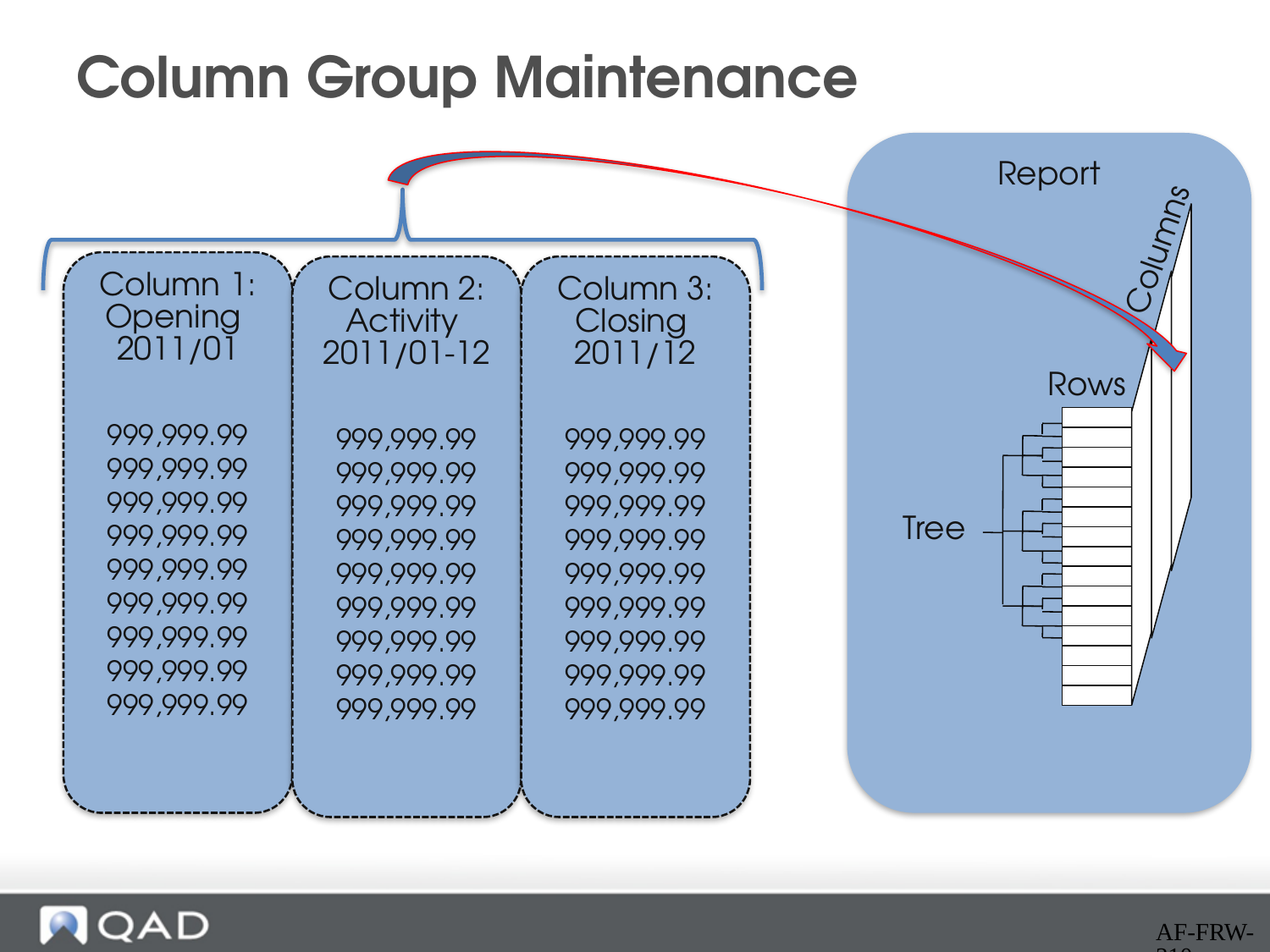

# Column Group Maintenance
Report

Columns
Rows

Column 1:
Opening  2011/01

999,999.99
999,999.99 999,999.99
999,999.99 999,999.99
999,999.99
999,999.99 999,999.99
999,999.99
Column 2:
Activity  2011/01-12

999,999.99
999,999.99 999,999.99
999,999.99 999,999.99
999,999.99
999,999.99 999,999.99
999,999.99
Column 3:
Closing  2011/12

999,999.99
999,999.99 999,999.99
999,999.99 999,999.99
999,999.99
999,999.99 999,999.99
999,999.99
Tree
AF-FRW-310